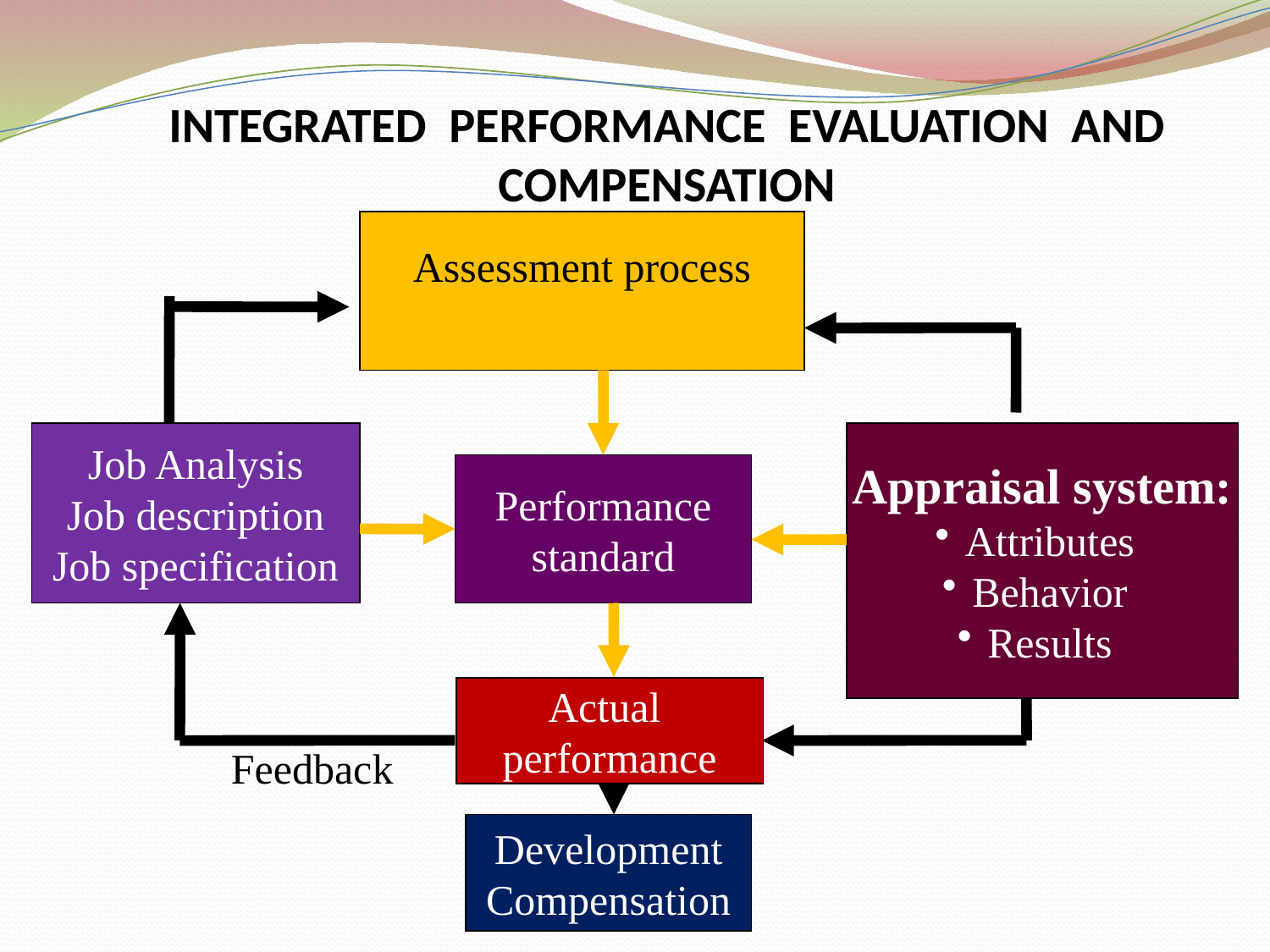

# INTEGRATED  PERFORMANCE  EVALUATION  AND COMPENSATION
Assessment process

Job Analysis
Job description
Job specification
Appraisal system:
Attributes
Behavior
Results
Performance
standard

Actual
performance

Feedback

Development
Compensation